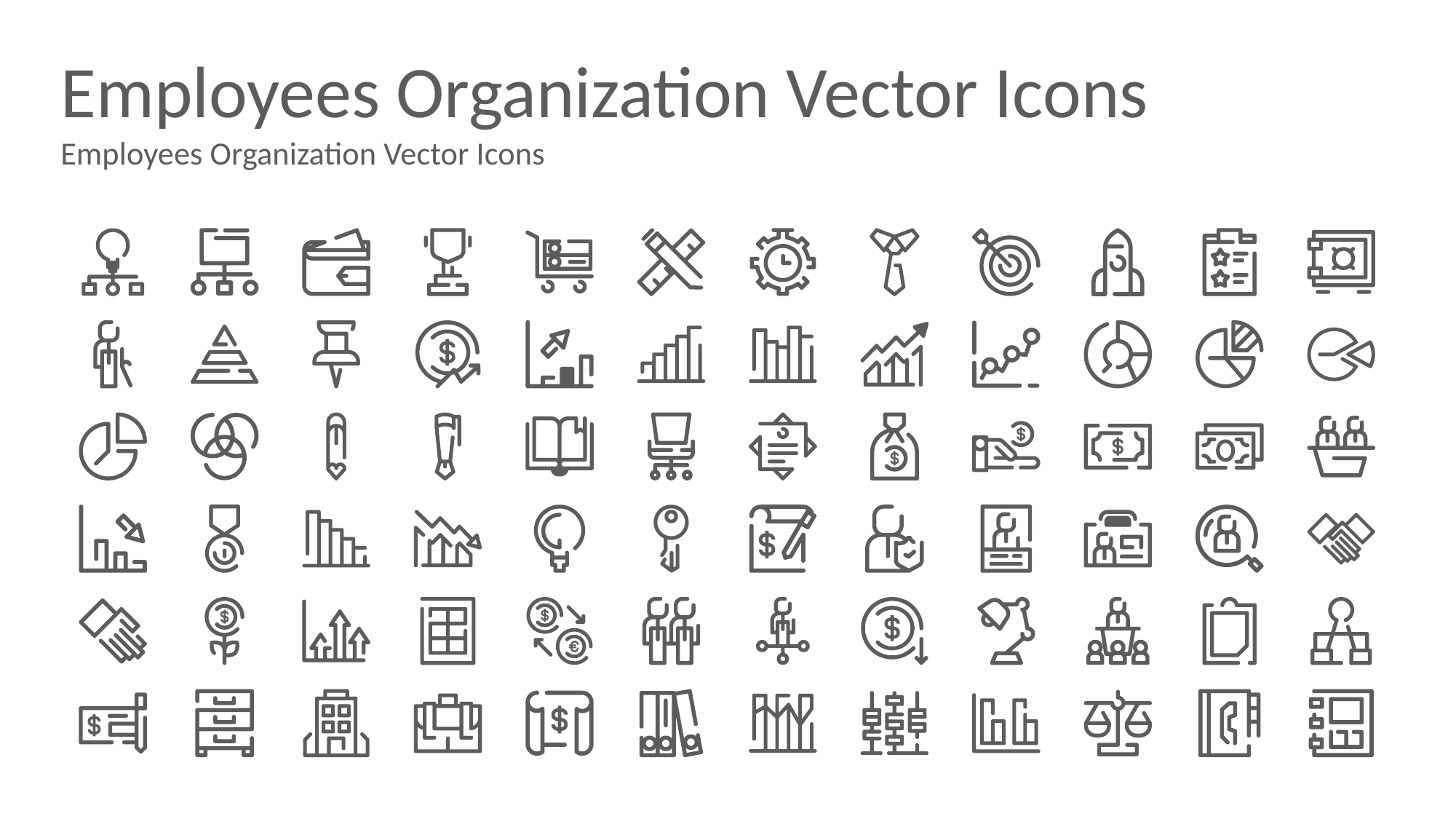

# Employees Organization Vector Icons
Employees Organization Vector Icons